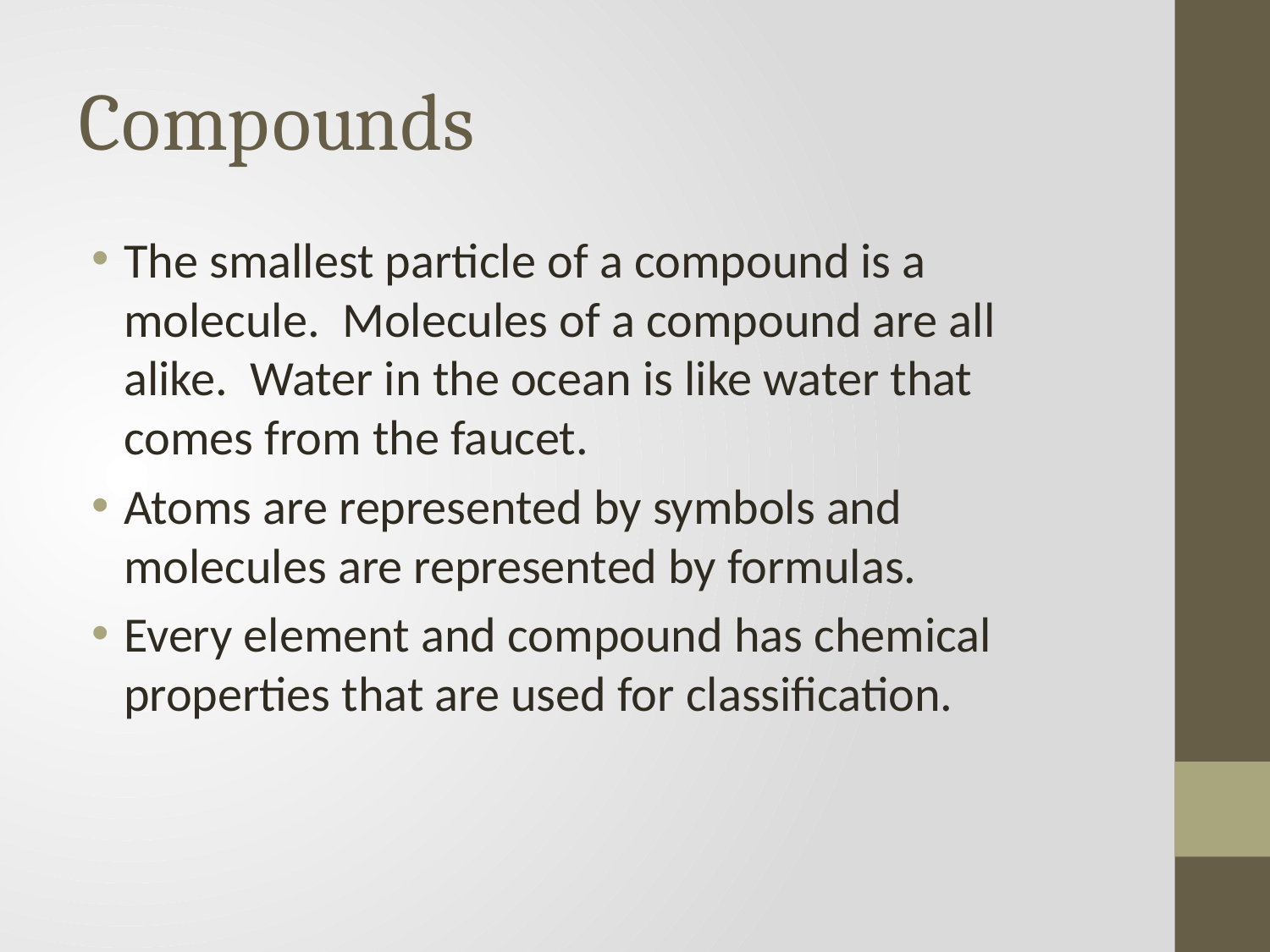

# Compounds
The smallest particle of a compound is a molecule.  Molecules of a compound are all alike.  Water in the ocean is like water that comes from the faucet.
Atoms are represented by symbols and molecules are represented by formulas.
Every element and compound has chemical properties that are used for classification.